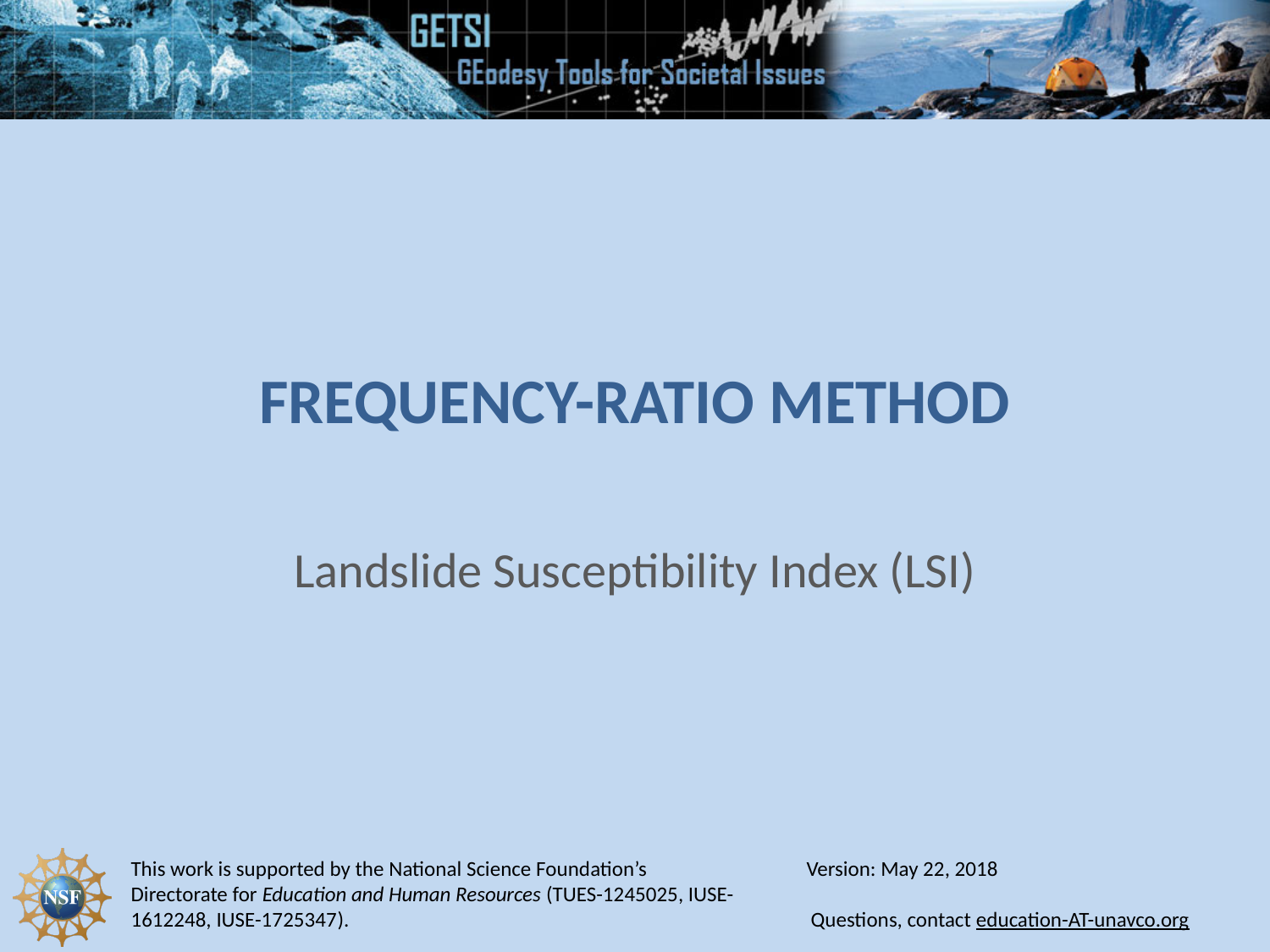

# Frequency-Ratio Method
Landslide Susceptibility Index (LSI)
Version: May 22, 2018